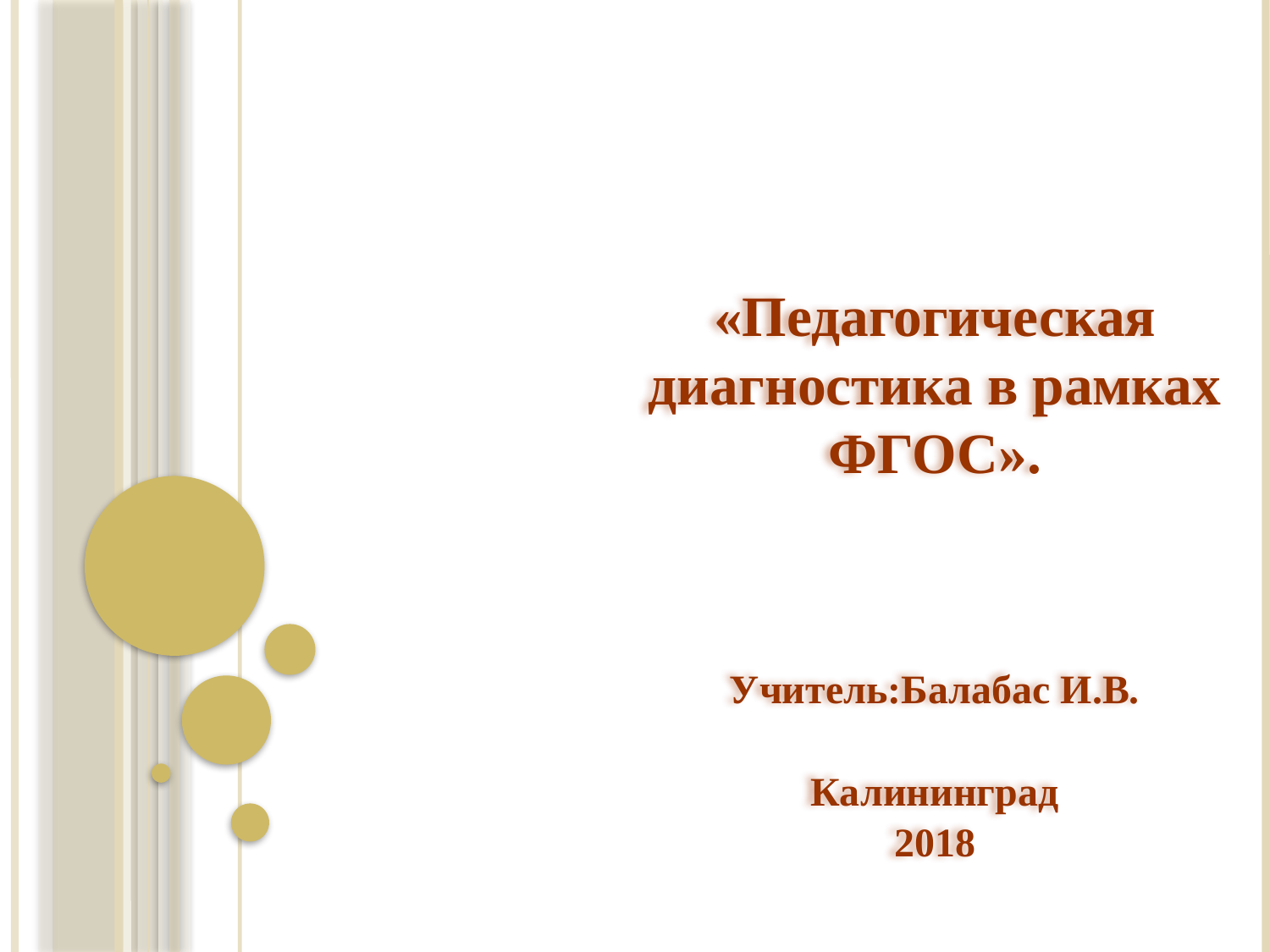

«Педагогическая диагностика в рамках ФГОС».

Учитель:Балабас И.В.

Калининград
2018